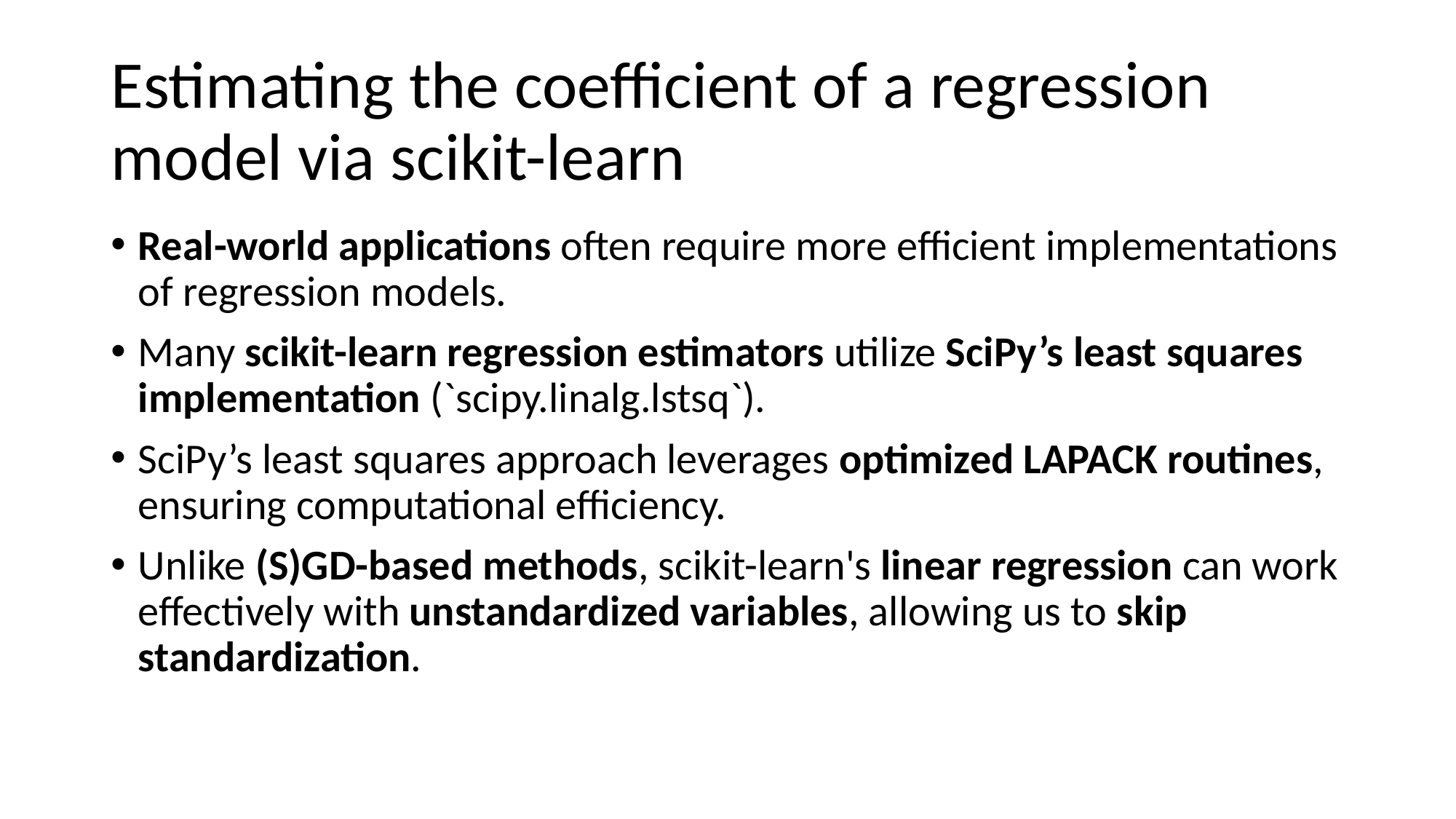

# Estimating the coefficient of a regression model via scikit-learn
Real-world applications often require more efficient implementations of regression models.
Many scikit-learn regression estimators utilize SciPy’s least squares implementation (`scipy.linalg.lstsq`).
SciPy’s least squares approach leverages optimized LAPACK routines, ensuring computational efficiency.
Unlike (S)GD-based methods, scikit-learn's linear regression can work effectively with unstandardized variables, allowing us to skip standardization.